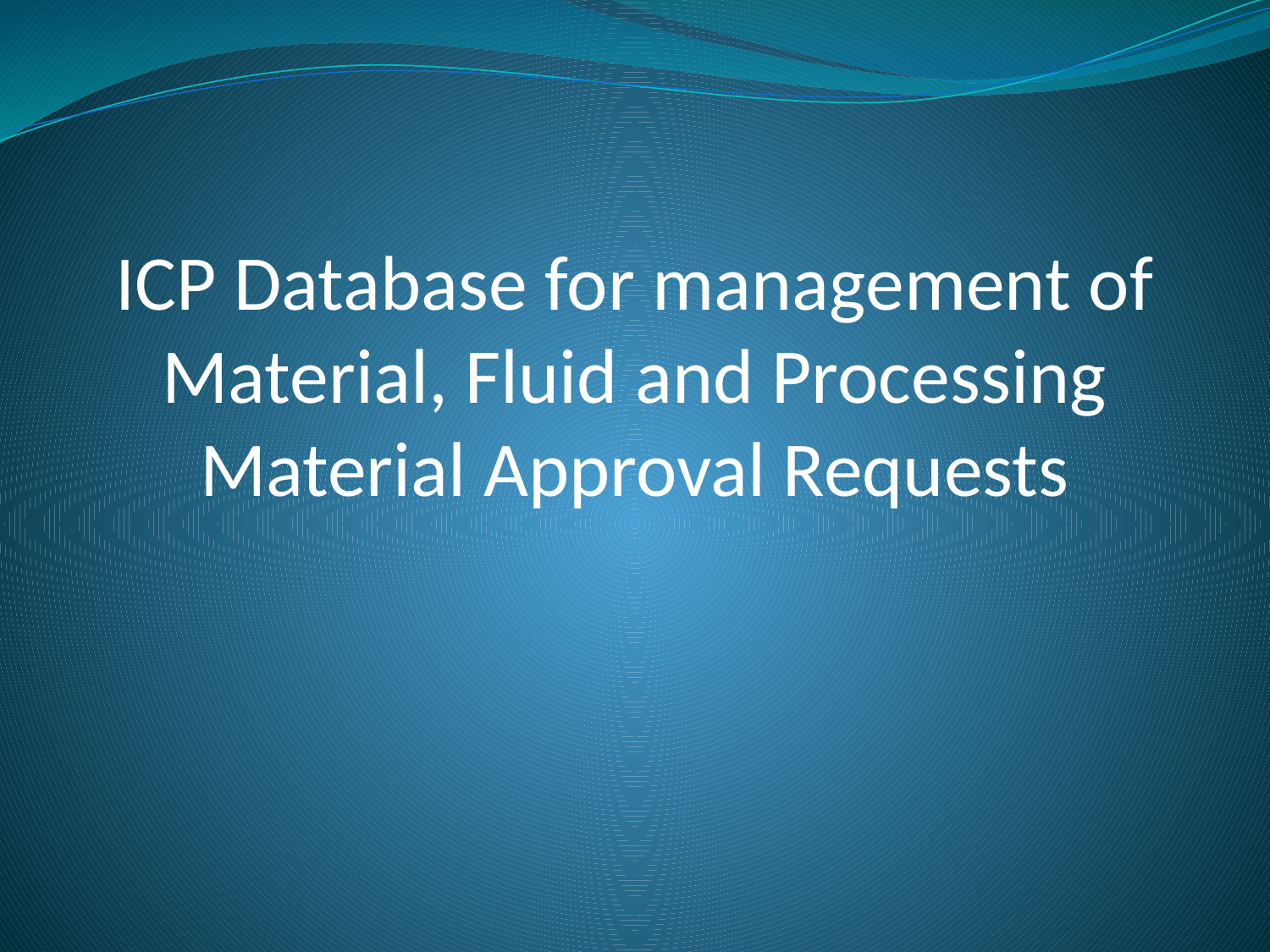

ICP Database for management of Material, Fluid and Processing Material Approval Requests